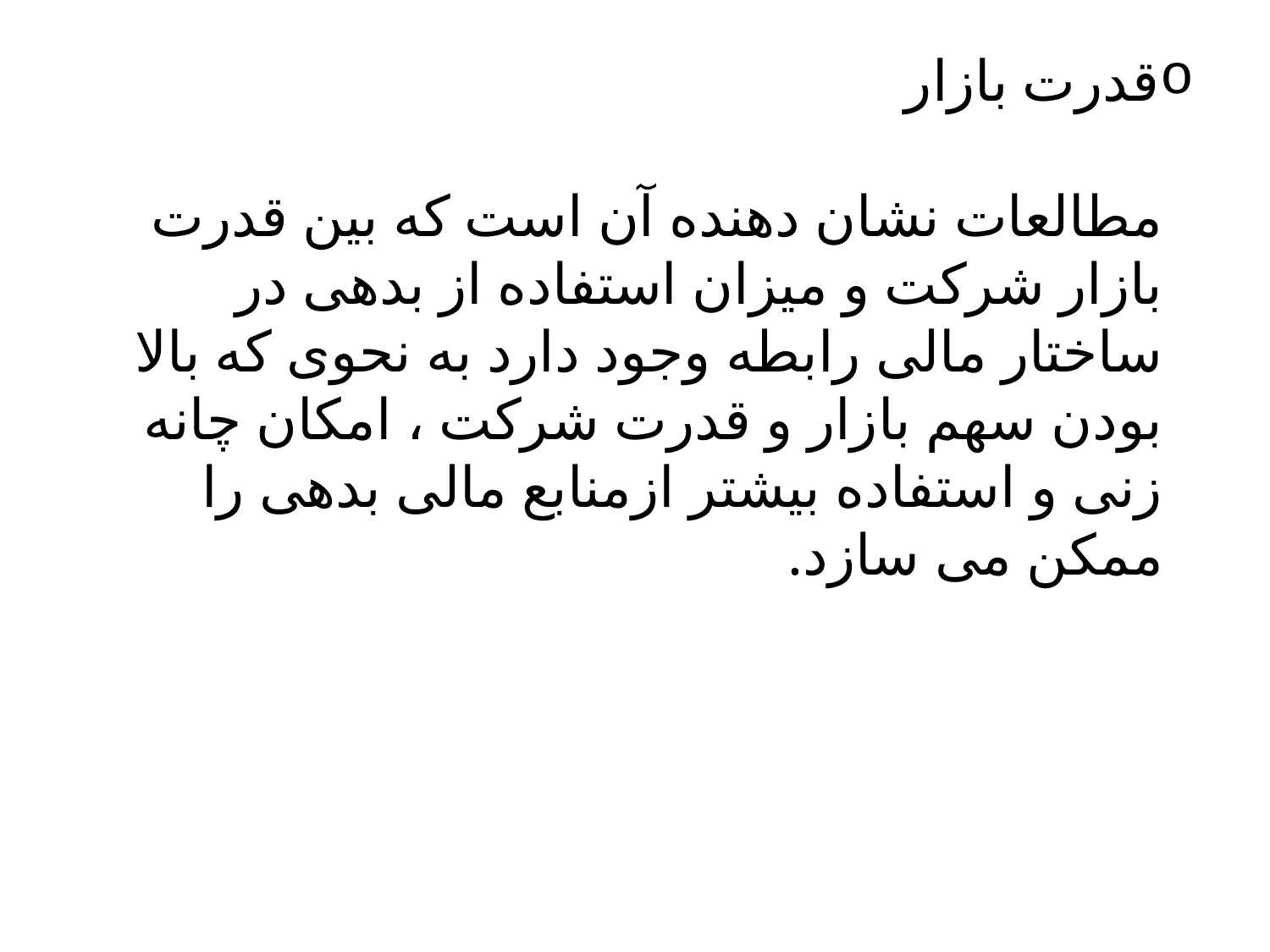

# قدرت بازار مطالعات نشان دهنده آن است که بین قدرت بازار شرکت و میزان استفاده از بدهی در ساختار مالی رابطه وجود دارد به نحوی که بالا بودن سهم بازار و قدرت شرکت ، امکان چانه زنی و استفاده بیشتر ازمنابع مالی بدهی را ممکن می سازد.